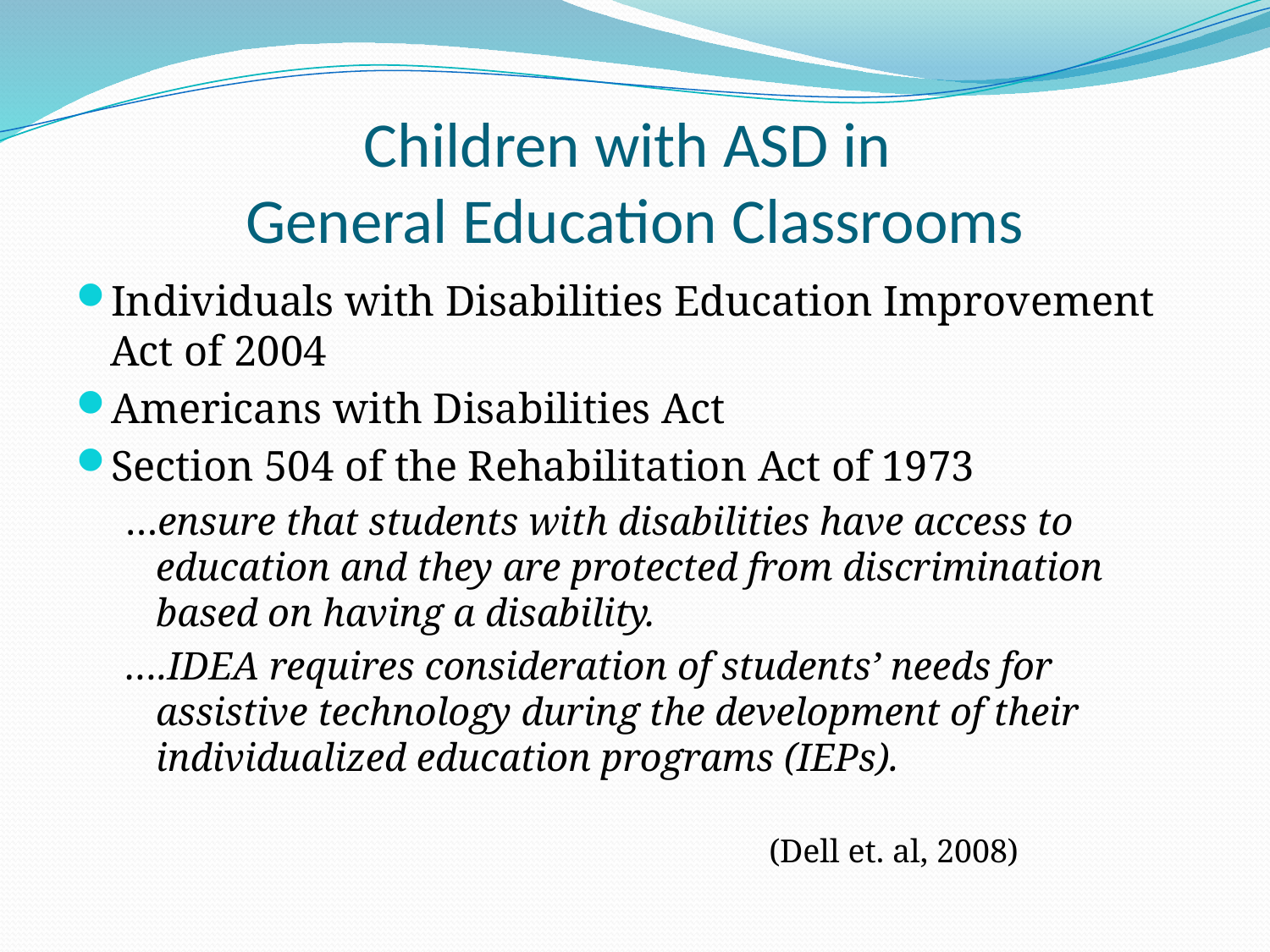

# Children with ASD in General Education Classrooms
Individuals with Disabilities Education Improvement Act of 2004
Americans with Disabilities Act
Section 504 of the Rehabilitation Act of 1973
…ensure that students with disabilities have access to education and they are protected from discrimination based on having a disability.
….IDEA requires consideration of students’ needs for assistive technology during the development of their individualized education programs (IEPs).
                                                                              (Dell et. al, 2008)